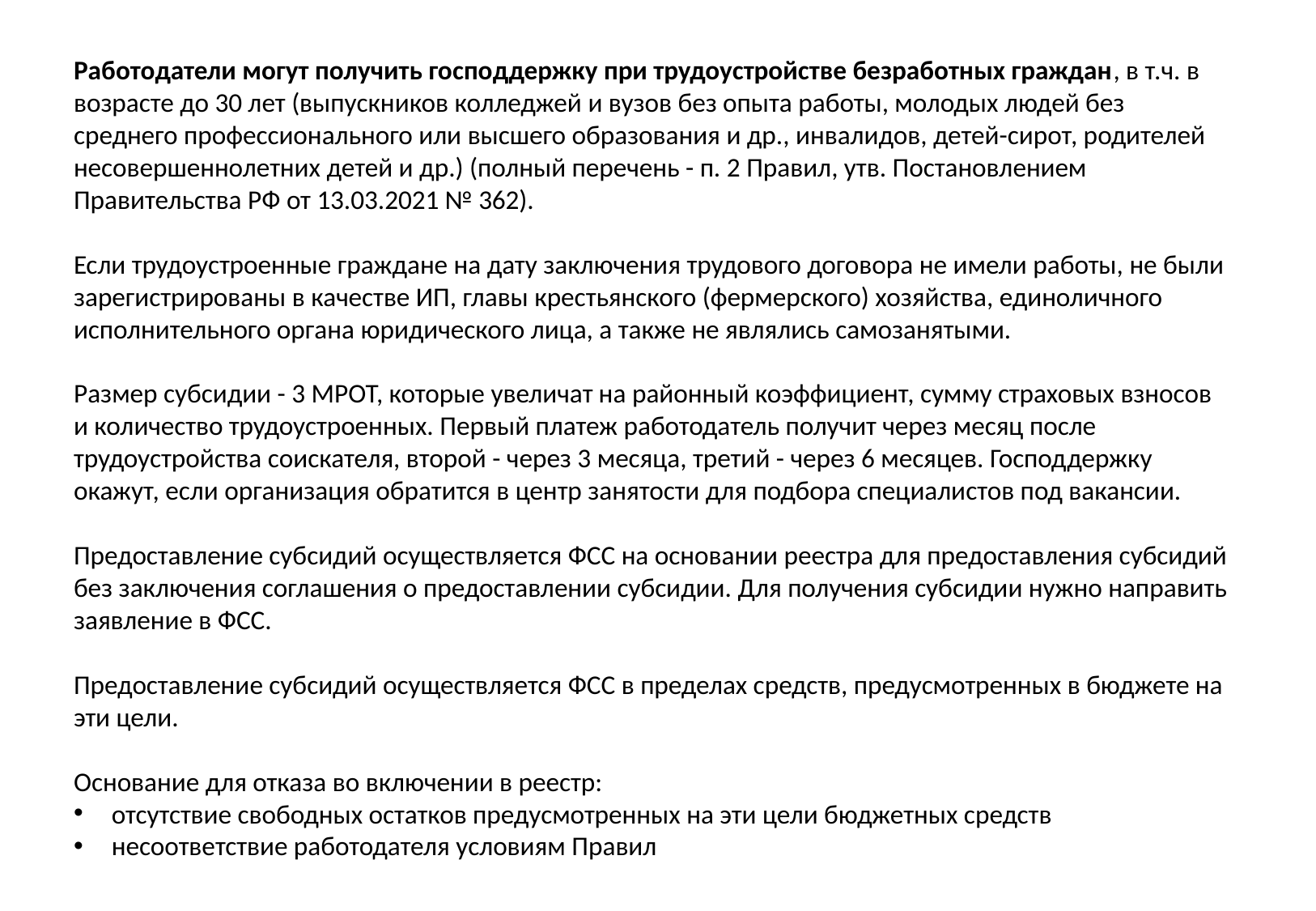

Работодатели могут получить господдержку при трудоустройстве безработных граждан, в т.ч. в возрасте до 30 лет (выпускников колледжей и вузов без опыта работы, молодых людей без среднего профессионального или высшего образования и др., инвалидов, детей-сирот, родителей несовершеннолетних детей и др.) (полный перечень - п. 2 Правил, утв. Постановлением Правительства РФ от 13.03.2021 № 362).

Если трудоустроенные граждане на дату заключения трудового договора не имели работы, не были зарегистрированы в качестве ИП, главы крестьянского (фермерского) хозяйства, единоличного исполнительного органа юридического лица, а также не являлись самозанятыми.

Размер субсидии - 3 МРОТ, которые увеличат на районный коэффициент, сумму страховых взносов и количество трудоустроенных. Первый платеж работодатель получит через месяц после трудоустройства соискателя, второй - через 3 месяца, третий - через 6 месяцев. Господдержку окажут, если организация обратится в центр занятости для подбора специалистов под вакансии.

Предоставление субсидий осуществляется ФСС на основании реестра для предоставления субсидий без заключения соглашения о предоставлении субсидии. Для получения субсидии нужно направить заявление в ФСС.

Предоставление субсидий осуществляется ФСС в пределах средств, предусмотренных в бюджете на эти цели.

Основание для отказа во включении в реестр:
отсутствие свободных остатков предусмотренных на эти цели бюджетных средств
несоответствие работодателя условиям Правил